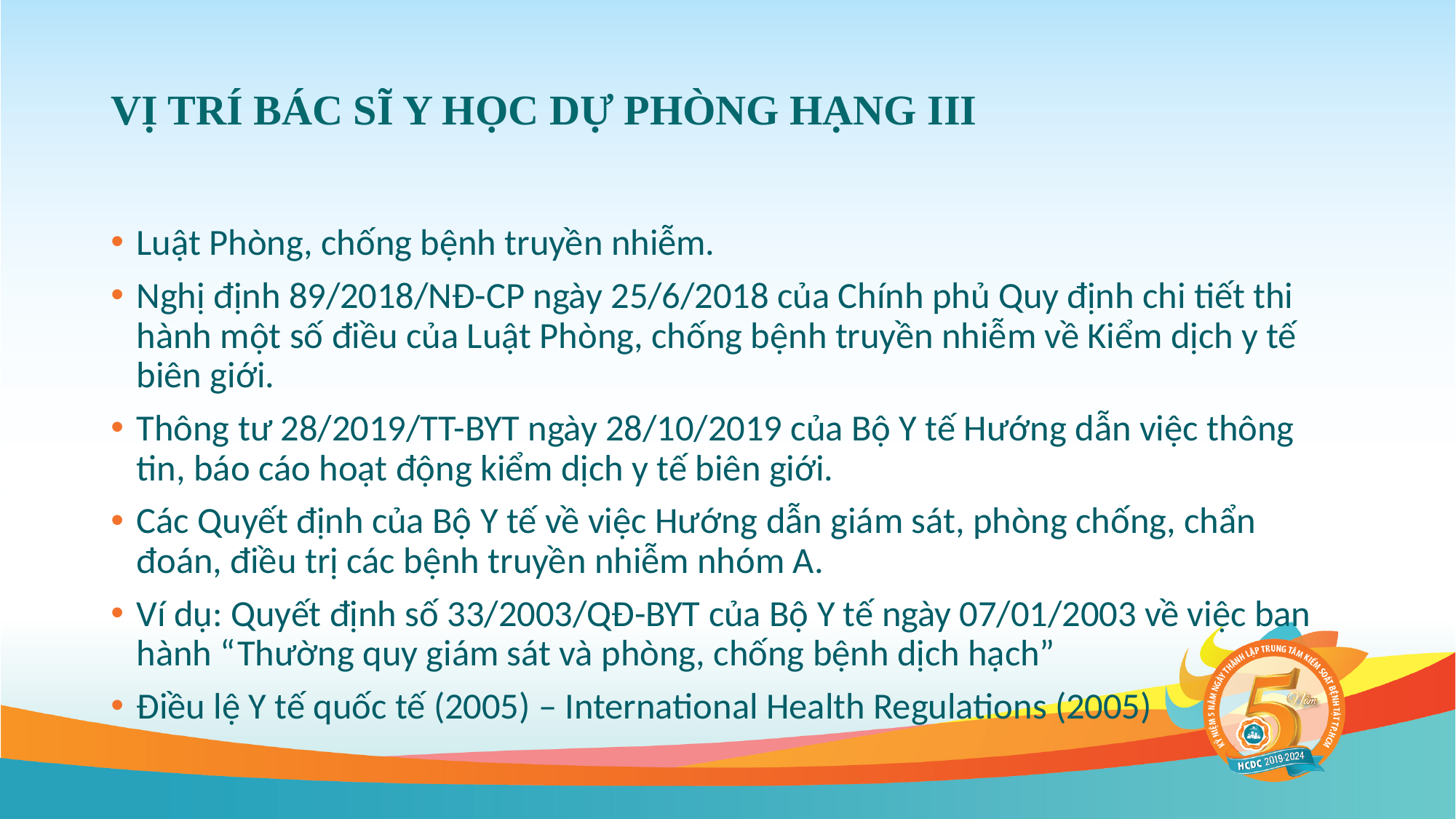

# VỊ TRÍ BÁC SĨ Y HỌC DỰ PHÒNG HẠNG III
Luật Phòng, chống bệnh truyền nhiễm.
Nghị định 89/2018/NĐ-CP ngày 25/6/2018 của Chính phủ Quy định chi tiết thi hành một số điều của Luật Phòng, chống bệnh truyền nhiễm về Kiểm dịch y tế biên giới.
Thông tư 28/2019/TT-BYT ngày 28/10/2019 của Bộ Y tế Hướng dẫn việc thông tin, báo cáo hoạt động kiểm dịch y tế biên giới.
Các Quyết định của Bộ Y tế về việc Hướng dẫn giám sát, phòng chống, chẩn đoán, điều trị các bệnh truyền nhiễm nhóm A.
Ví dụ: Quyết định số 33/2003/QĐ-BYT của Bộ Y tế ngày 07/01/2003 về việc ban hành “Thường quy giám sát và phòng, chống bệnh dịch hạch”
Điều lệ Y tế quốc tế (2005) – International Health Regulations (2005)